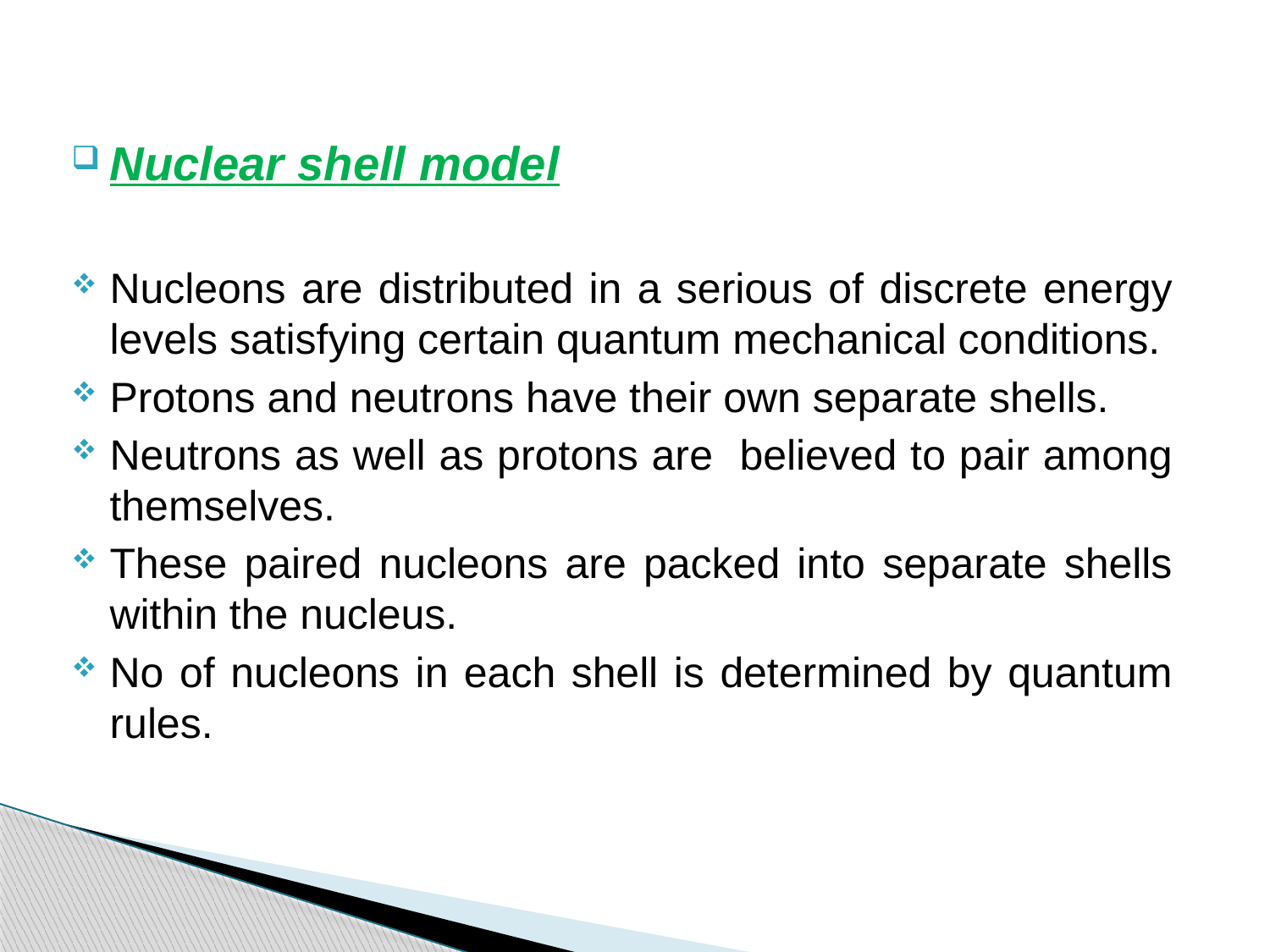

Nuclear shell model

Nucleons are distributed in a serious of discrete energy levels satisfying certain quantum mechanical conditions.
Protons and neutrons have their own separate shells.
Neutrons as well as protons are  believed to pair among themselves.
These paired nucleons are packed into separate shells within the nucleus.
No of nucleons in each shell is determined by quantum rules.